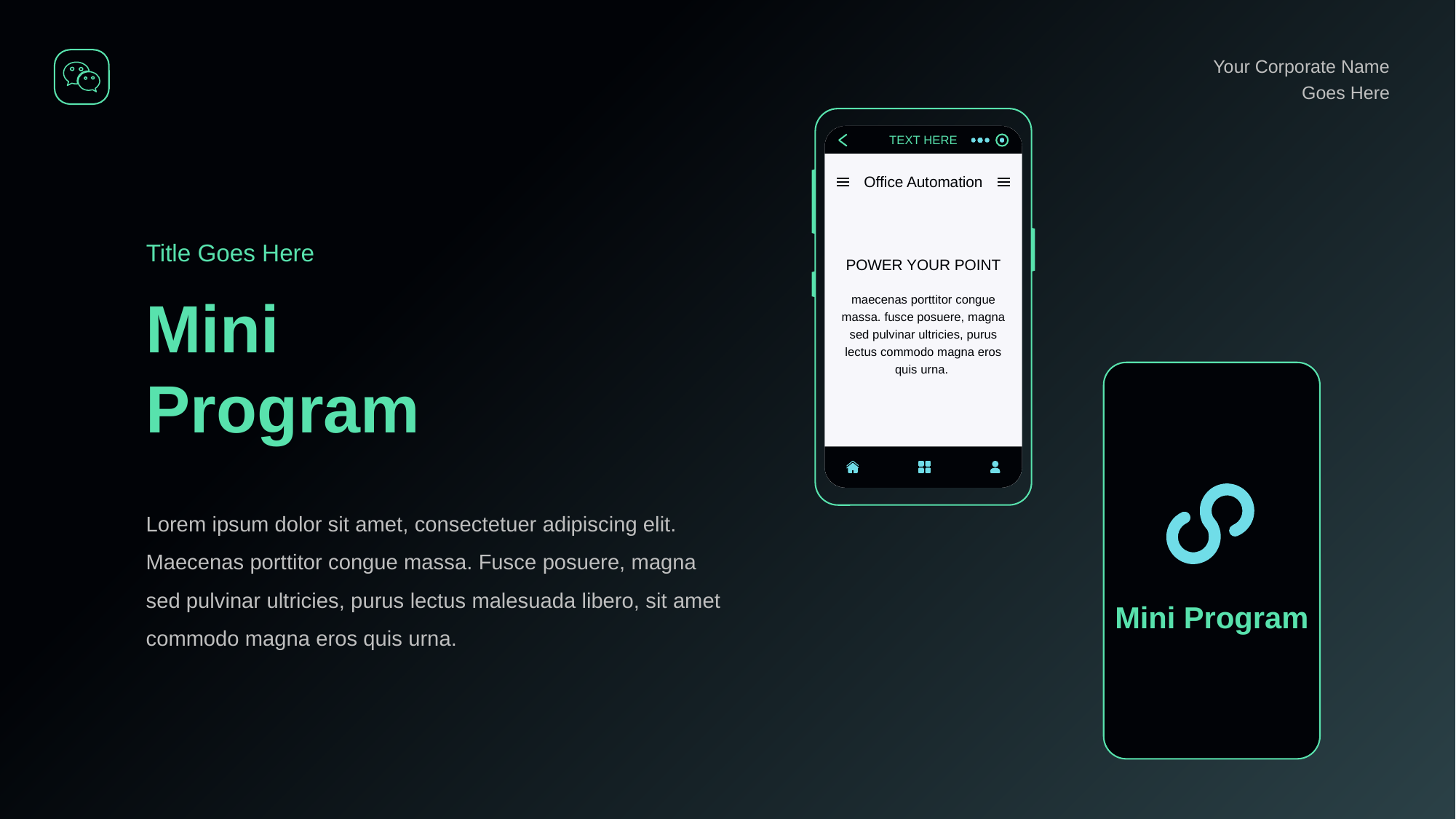

Your Corporate Name Goes Here

TEXT HERE

Office Automation

Title Goes Here

POWER YOUR POINT
maecenas porttitor congue massa. fusce posuere, magna sed pulvinar ultricies, purus lectus commodo magna eros quis urna.
Mini Program

Lorem ipsum dolor sit amet, consectetuer adipiscing elit. Maecenas porttitor congue massa. Fusce posuere, magna sed pulvinar ultricies, purus lectus malesuada libero, sit amet commodo magna eros quis urna.
Mini Program